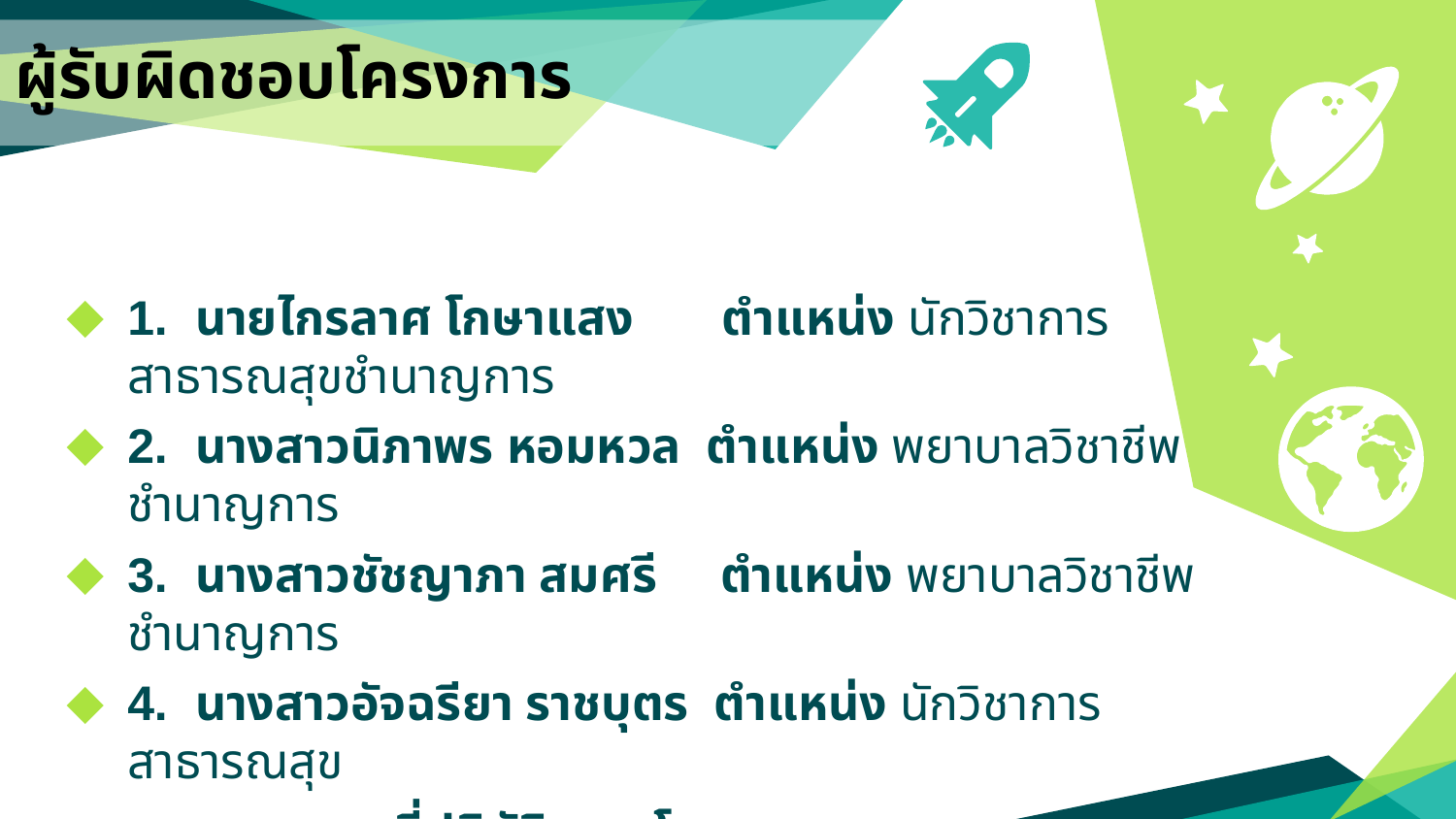

ผู้รับผิดชอบโครงการ

1.  นายไกรลาศ โกษาแสง       ตำแหน่ง นักวิชาการสาธารณสุขชำนาญการ
2.  นางสาวนิภาพร หอมหวล  ตำแหน่ง พยาบาลวิชาชีพชำนาญการ
3.  นางสาวชัชญาภา สมศรี     ตำแหน่ง พยาบาลวิชาชีพชำนาญการ
4.  นางสาวอัจฉรียา ราชบุตร  ตำแหน่ง นักวิชาการสาธารณสุข
                 สถานที่ปฏิบัติงาน  โรงพยาบาลนครพนม